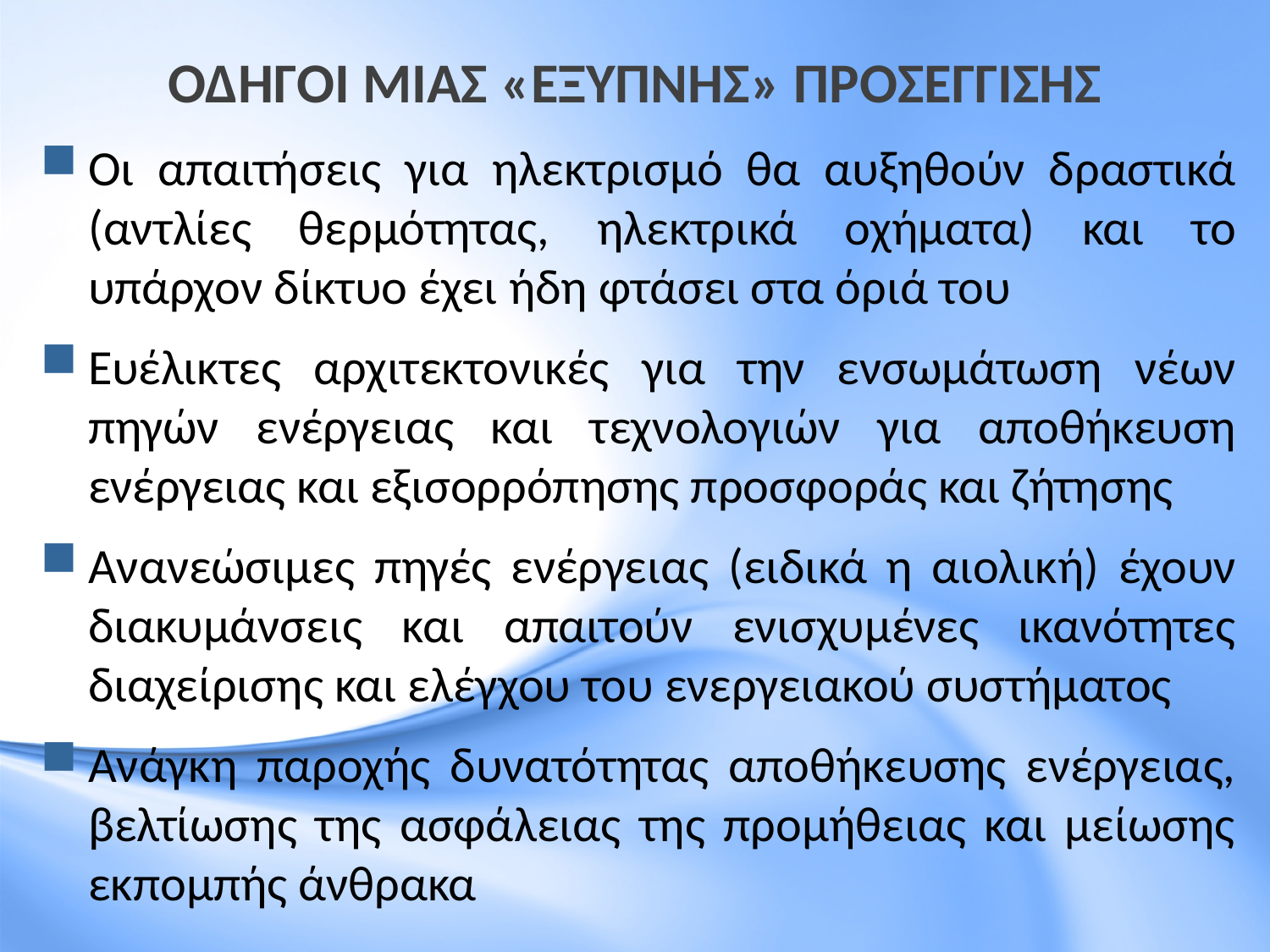

# ΟΔΗΓΟΙ ΜΙΑΣ «ΕΞΥΠΝΗΣ» ΠΡΟΣΕΓΓΙΣΗΣ
Οι απαιτήσεις για ηλεκτρισμό θα αυξηθούν δραστικά (αντλίες θερμότητας, ηλεκτρικά οχήματα) και το υπάρχον δίκτυο έχει ήδη φτάσει στα όριά του
Ευέλικτες αρχιτεκτονικές για την ενσωμάτωση νέων πηγών ενέργειας και τεχνολογιών για αποθήκευση ενέργειας και εξισορρόπησης προσφοράς και ζήτησης
Ανανεώσιμες πηγές ενέργειας (ειδικά η αιολική) έχουν διακυμάνσεις και απαιτούν ενισχυμένες ικανότητες διαχείρισης και ελέγχου του ενεργειακού συστήματος
Ανάγκη παροχής δυνατότητας αποθήκευσης ενέργειας, βελτίωσης της ασφάλειας της προμήθειας και μείωσης εκπομπής άνθρακα